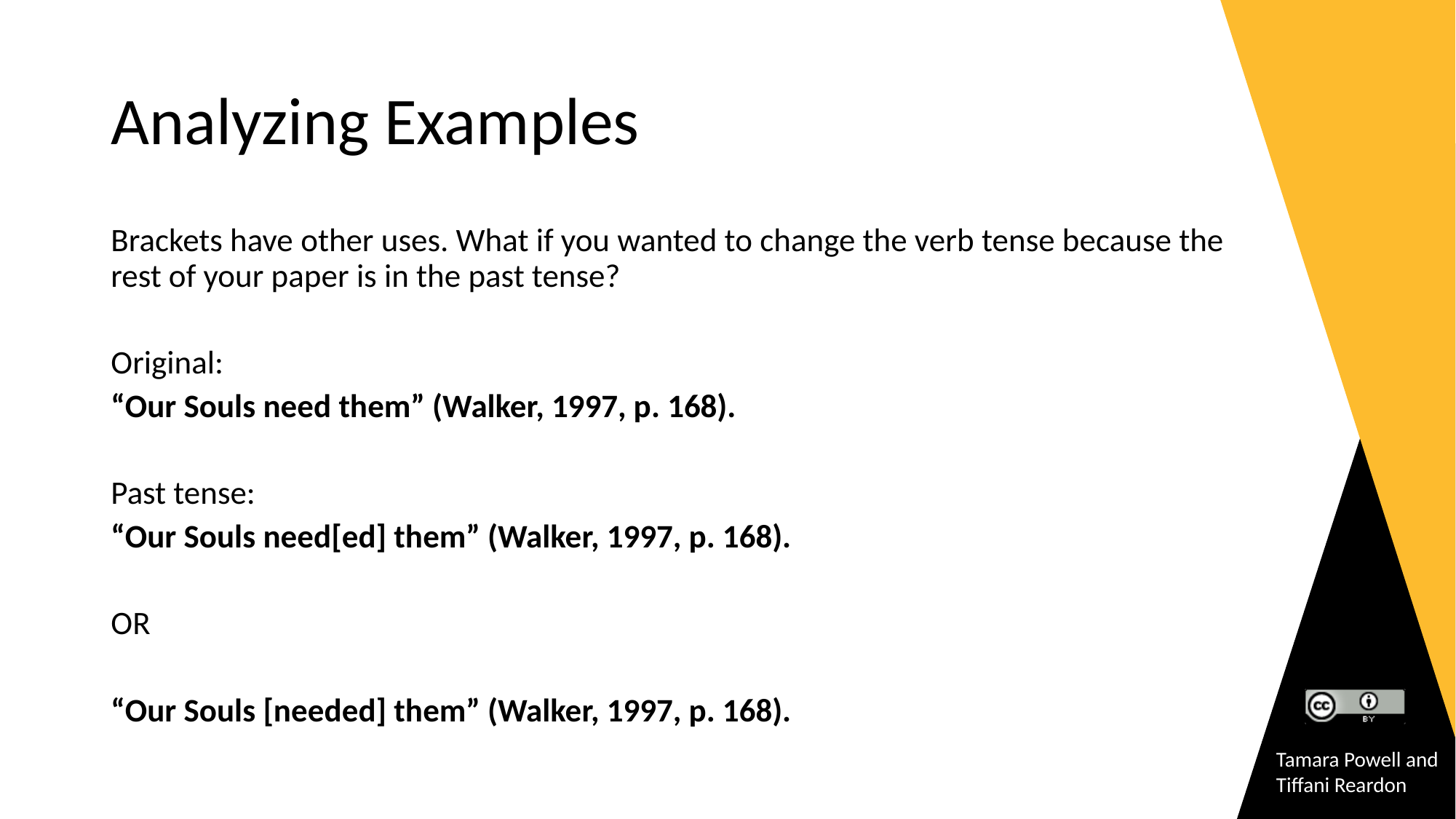

# Analyzing Examples
Brackets have other uses. What if you wanted to change the verb tense because the rest of your paper is in the past tense?

Original:
“Our Souls need them” (Walker, 1997, p. 168).

Past tense:
“Our Souls need[ed] them” (Walker, 1997, p. 168).

OR

“Our Souls [needed] them” (Walker, 1997, p. 168).